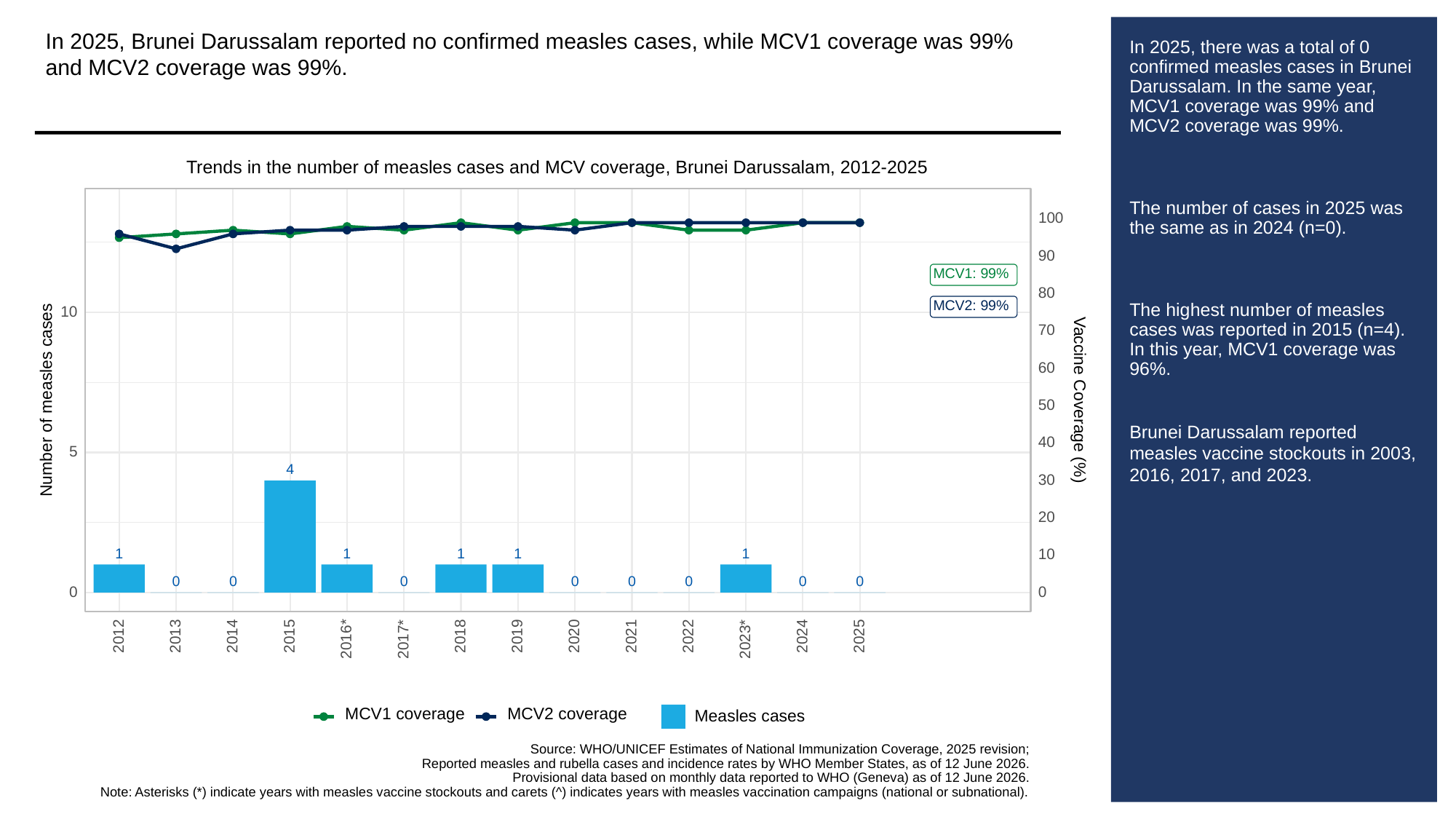

In 2025, Brunei Darussalam reported no confirmed measles cases, while MCV1 coverage was 99% and MCV2 coverage was 99%.
# In 2025, there was a total of 0 confirmed measles cases in Brunei Darussalam. In the same year, MCV1 coverage was 99% and MCV2 coverage was 99%.

The number of cases in 2025 was the same as in 2024 (n=0).

The highest number of measles cases was reported in 2015 (n=4). In this year, MCV1 coverage was 96%.

Brunei Darussalam reported measles vaccine stockouts in 2003, 2016, 2017, and 2023.

Trends in the number of measles cases and MCV coverage, Brunei Darussalam, 2012-2025

100

90

MCV1: 99%
80

MCV2: 99%
10

70
60

Vaccine Coverage (%)
Number of measles cases
50
40
5

4
30

20

1
1
1
1
1
10

0
0
0
0
0
0
0
0
0
0

2013
2012
2014
2015
2018
2019
2020
2021
2022
2024
2025
2023*
2016*
2017*

MCV1 coverage
MCV2 coverage
Measles cases

Source: WHO/UNICEF Estimates of National Immunization Coverage, 2025 revision;
Reported measles and rubella cases and incidence rates by WHO Member States, as of 12 June 2026.
Provisional data based on monthly data reported to WHO (Geneva) as of 12 June 2026.
Note: Asterisks (*) indicate years with measles vaccine stockouts and carets (^) indicates years with measles vaccination campaigns (national or subnational).